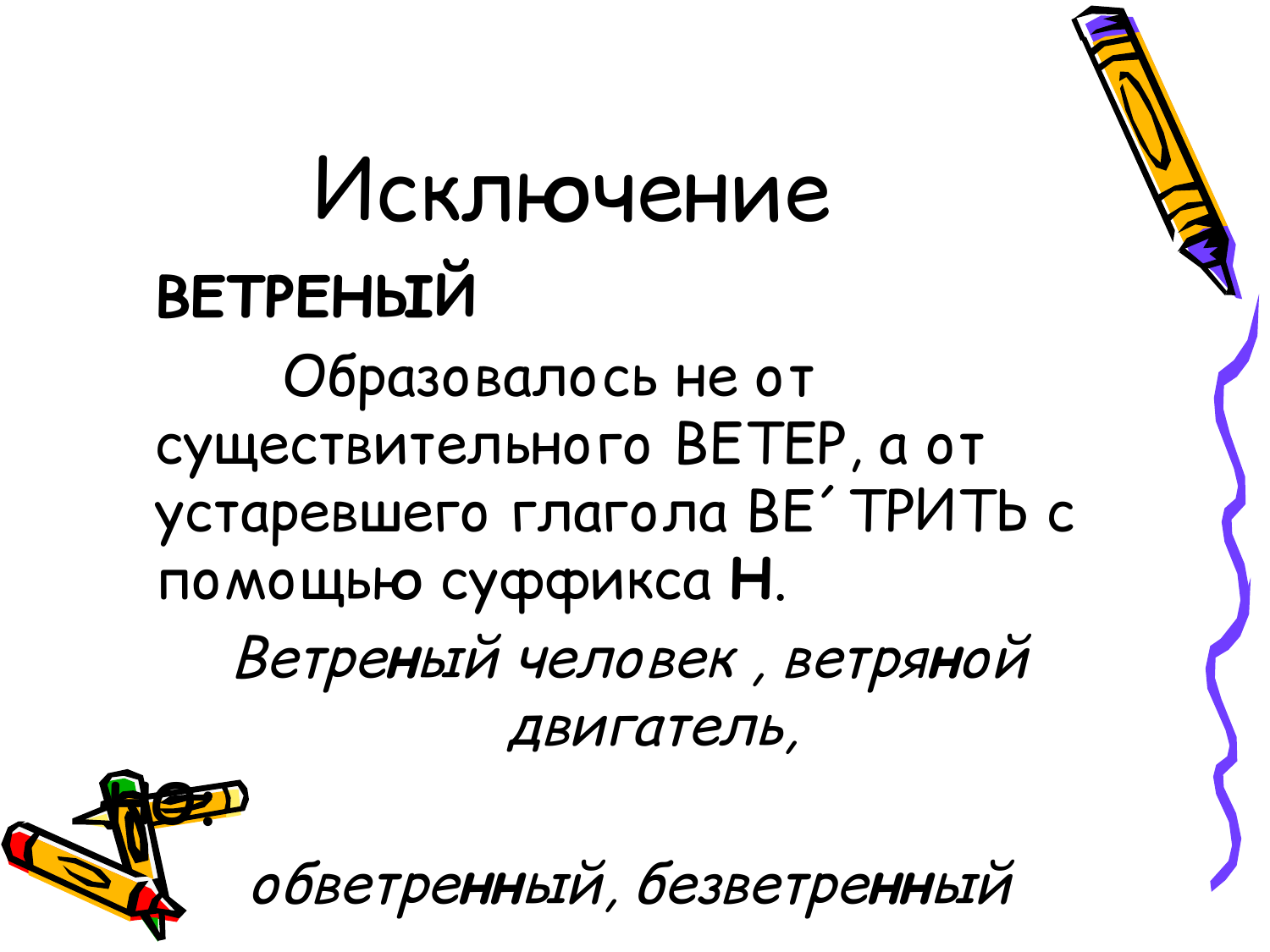

# Исключение
	ВЕТРЕНЫЙ
		Образовалось не от существительного ВЕТЕР, а от устаревшего глагола ВЕ´ТРИТЬ с помощью суффикса Н.
Ветреный человек , ветряной двигатель,
НО:
обветренный, безветренный